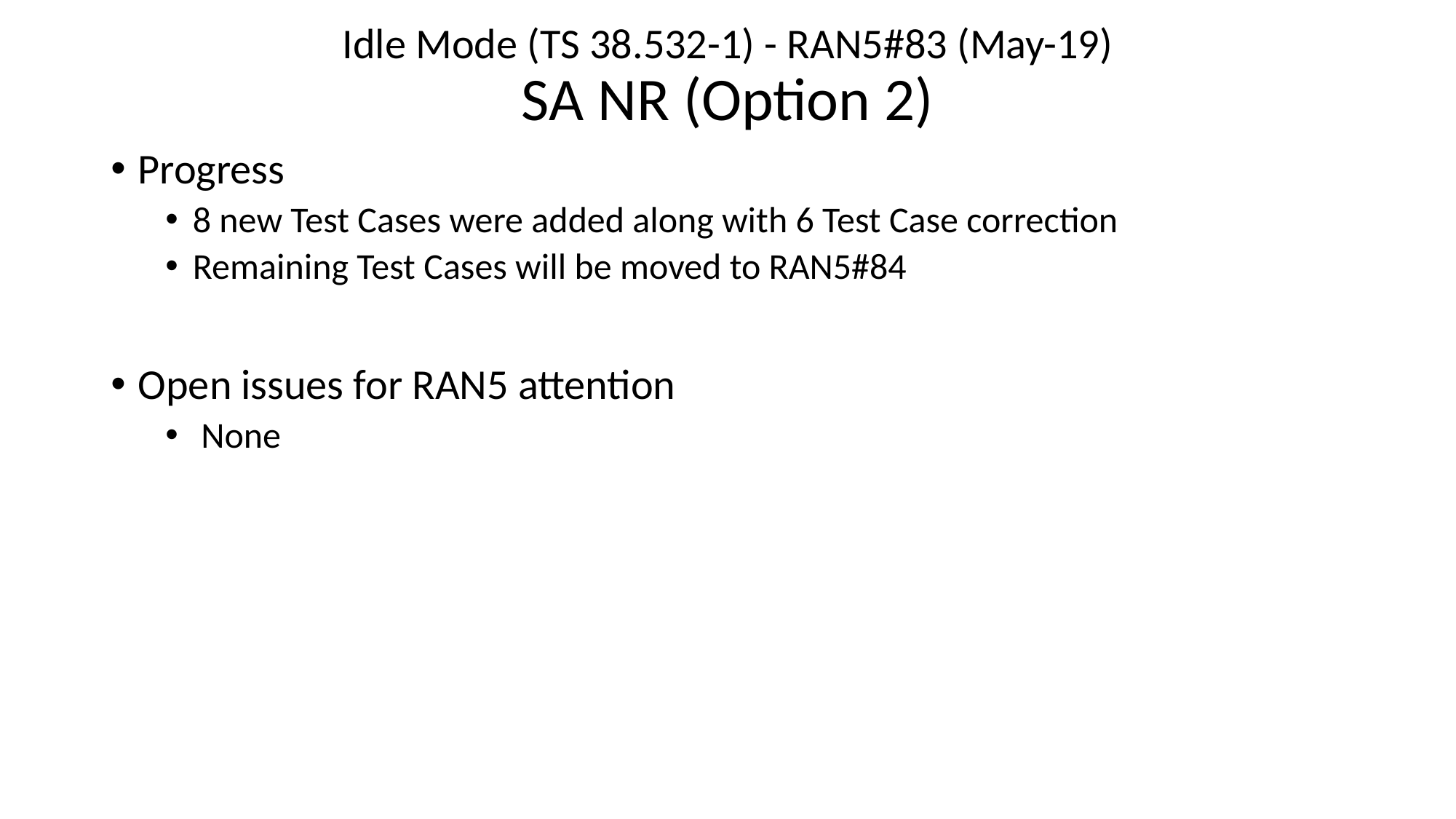

# Idle Mode (TS 38.532-1) - RAN5#83 (May-19) SA NR (Option 2)
Progress
8 new Test Cases were added along with 6 Test Case correction
Remaining Test Cases will be moved to RAN5#84

Open issues for RAN5 attention
 None